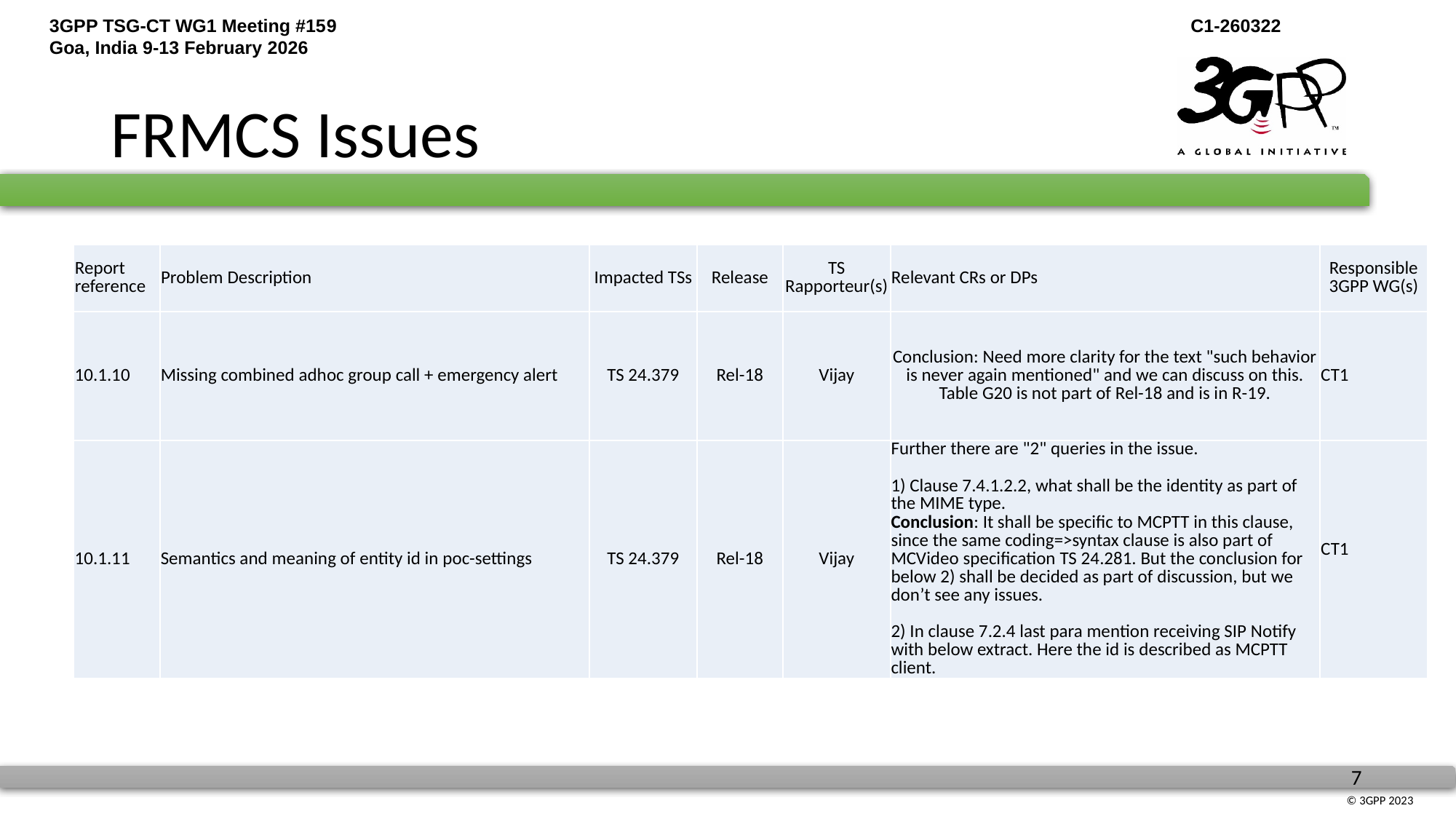

# FRMCS Issues
| Report reference | Problem Description | Impacted TSs | Release | TS Rapporteur(s) | Relevant CRs or DPs | Responsible 3GPP WG(s) |
| --- | --- | --- | --- | --- | --- | --- |
| 10.1.10 | Missing combined adhoc group call + emergency alert | TS 24.379 | Rel-18 | Vijay | Conclusion: Need more clarity for the text "such behavior is never again mentioned" and we can discuss on this. Table G20 is not part of Rel-18 and is in R-19. | CT1 |
| 10.1.11 | Semantics and meaning of entity id in poc-settings | TS 24.379 | Rel-18 | Vijay | Further there are "2" queries in the issue. 1) Clause 7.4.1.2.2, what shall be the identity as part of the MIME type. Conclusion: It shall be specific to MCPTT in this clause, since the same coding=>syntax clause is also part of MCVideo specification TS 24.281. But the conclusion for below 2) shall be decided as part of discussion, but we don’t see any issues. 2) In clause 7.2.4 last para mention receiving SIP Notify with below extract. Here the id is described as MCPTT client. | CT1 |